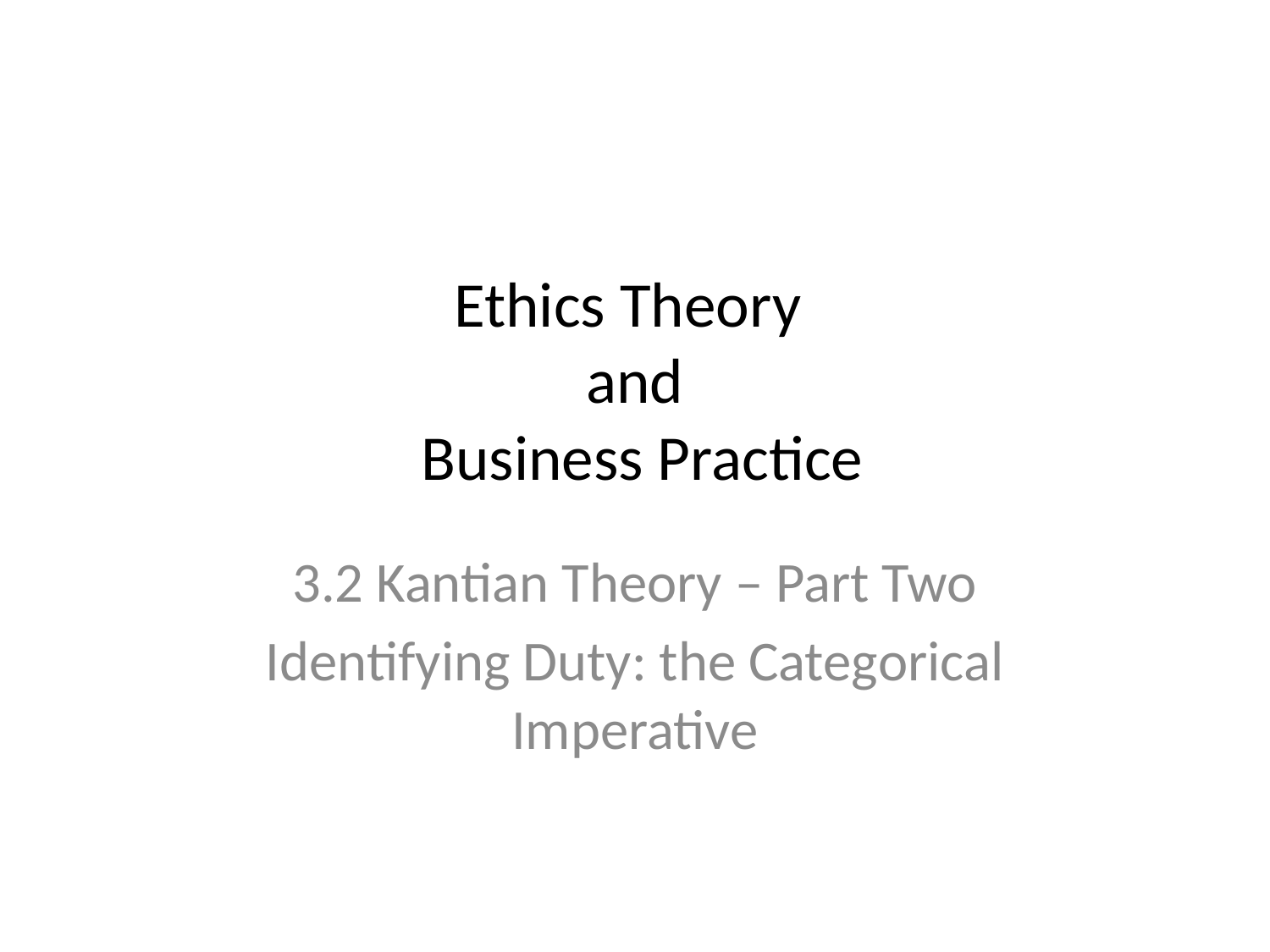

# Ethics Theory and Business Practice
3.2 Kantian Theory – Part Two
Identifying Duty: the Categorical Imperative